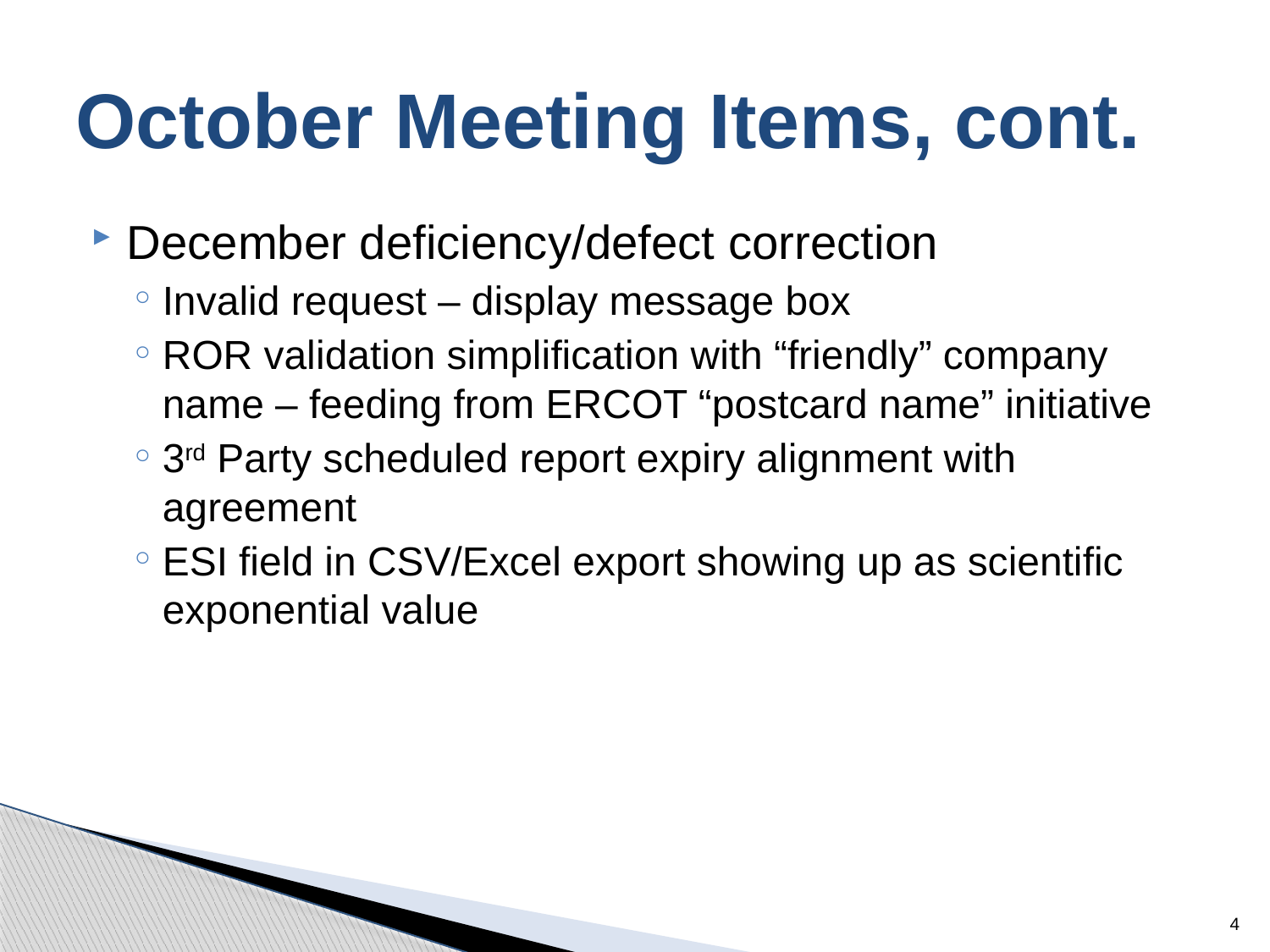

# October Meeting Items, cont.
December deficiency/defect correction
Invalid request – display message box
ROR validation simplification with “friendly” company name – feeding from ERCOT “postcard name” initiative
3rd Party scheduled report expiry alignment with agreement
ESI field in CSV/Excel export showing up as scientific exponential value
4